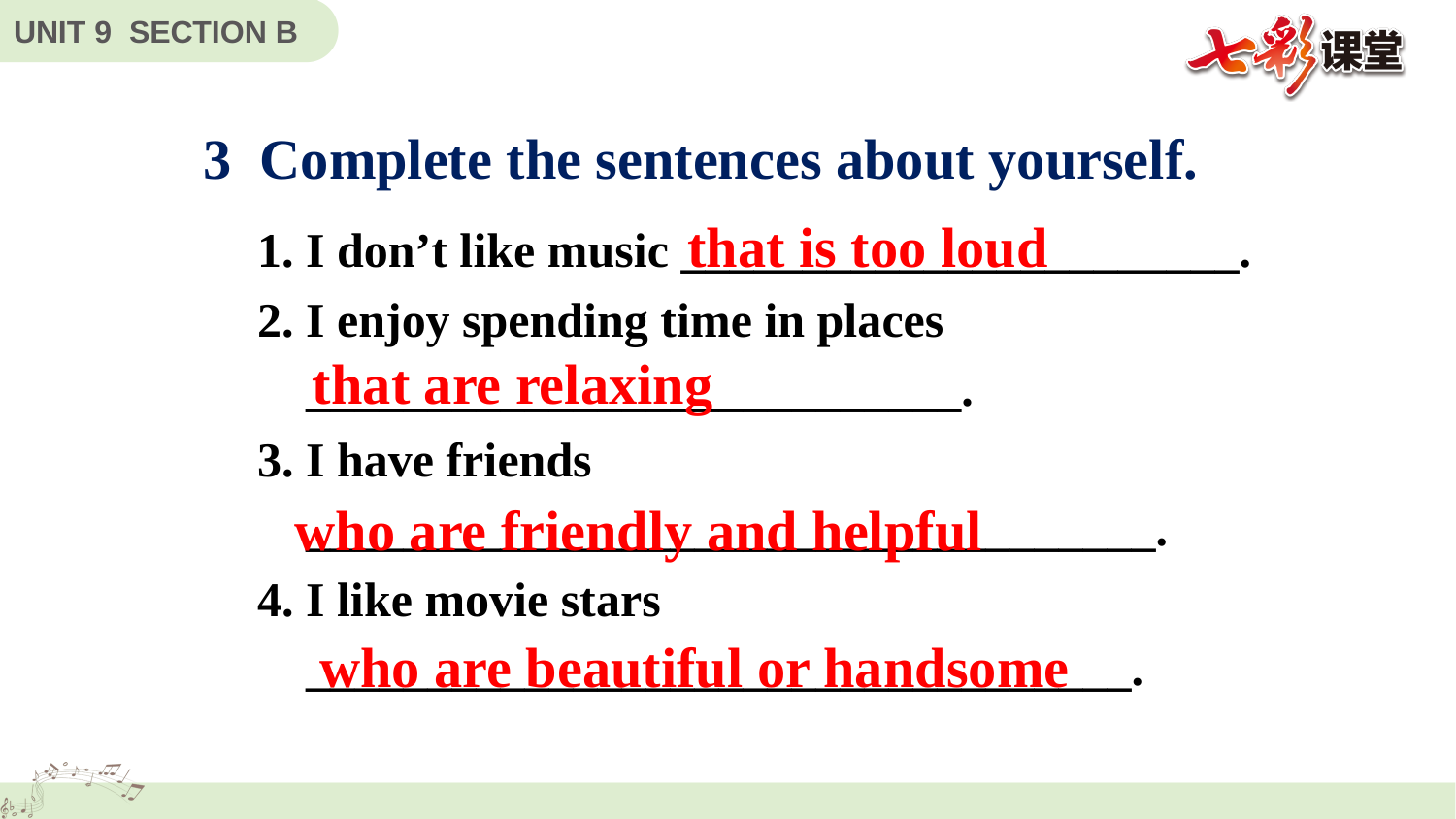

3  Complete the sentences about yourself.
1. I don’t like music _______________________.
2. I enjoy spending time in places
    ___________________________.
3. I have friends
    ___________________________________.
4. I like movie stars
    __________________________________.
that is too loud
that are relaxing
who are friendly and helpful
who are beautiful or handsome